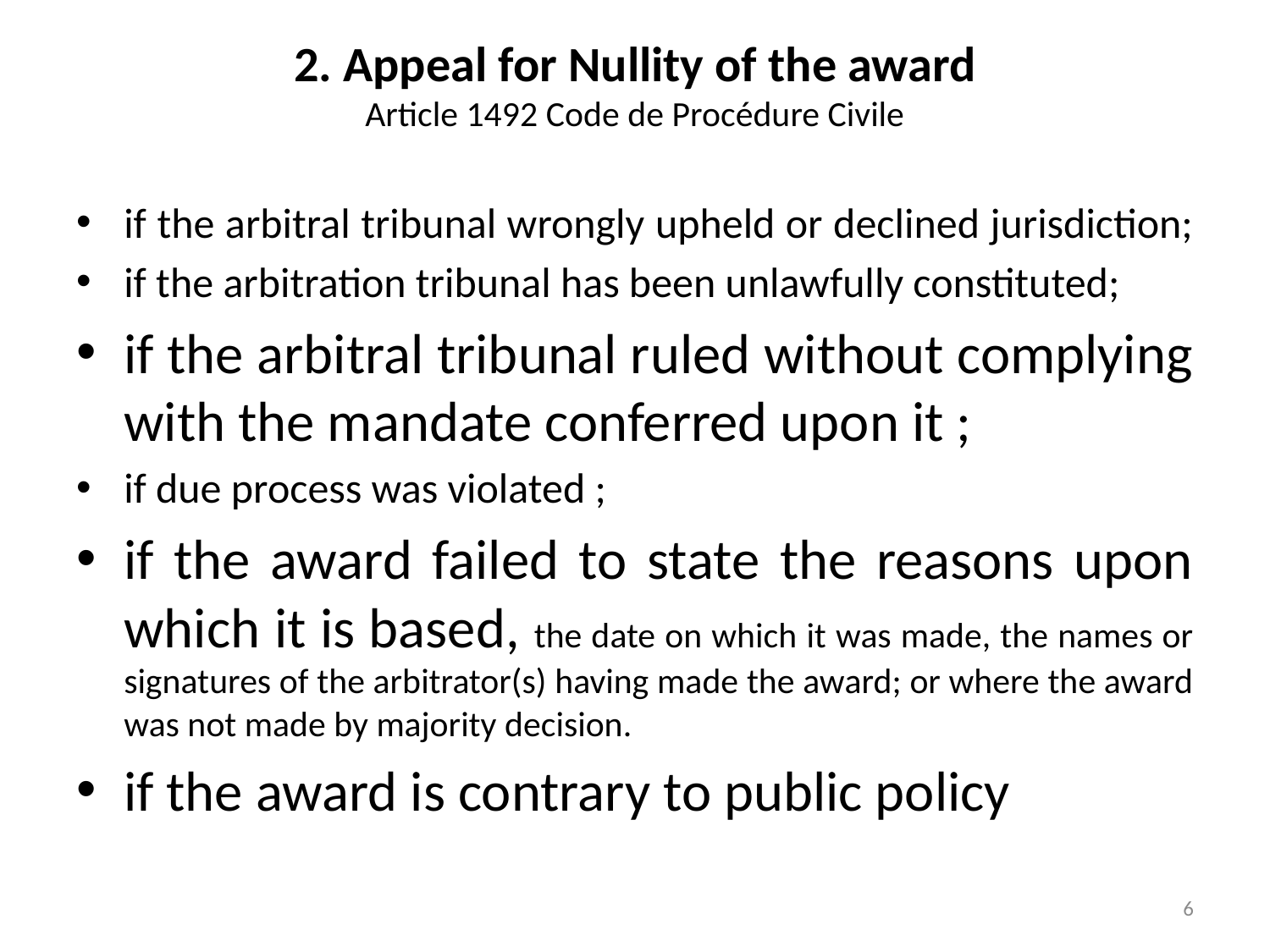

# 2. Appeal for Nullity of the award Article 1492 Code de Procédure Civile
if the arbitral tribunal wrongly upheld or declined jurisdiction;
if the arbitration tribunal has been unlawfully constituted;
if the arbitral tribunal ruled without complying with the mandate conferred upon it ;
if due process was violated ;
if the award failed to state the reasons upon which it is based, the date on which it was made, the names or signatures of the arbitrator(s) having made the award; or where the award was not made by majority decision.
if the award is contrary to public policy
6